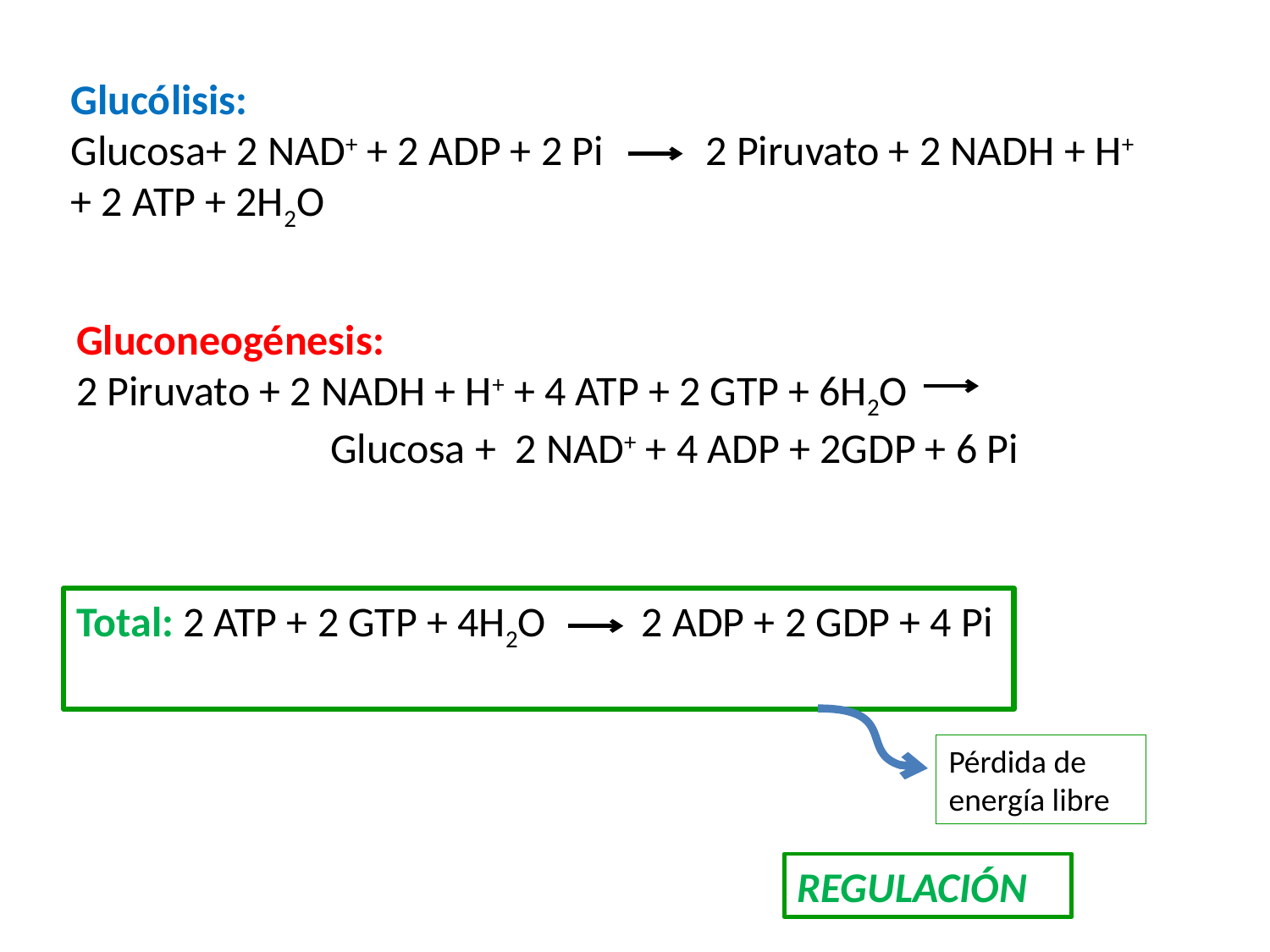

Glucólisis:
Glucosa+ 2 NAD+ + 2 ADP + 2 Pi 	2 Piruvato + 2 NADH + H+ + 2 ATP + 2H2O
Gluconeogénesis:
2 Piruvato + 2 NADH + H+ + 4 ATP + 2 GTP + 6H2O				Glucosa +  2 NAD+ + 4 ADP + 2GDP + 6 Pi

Total: 2 ATP + 2 GTP + 4H2O	      2 ADP + 2 GDP + 4 Pi
Pérdida de energía libre
REGULACIÓN